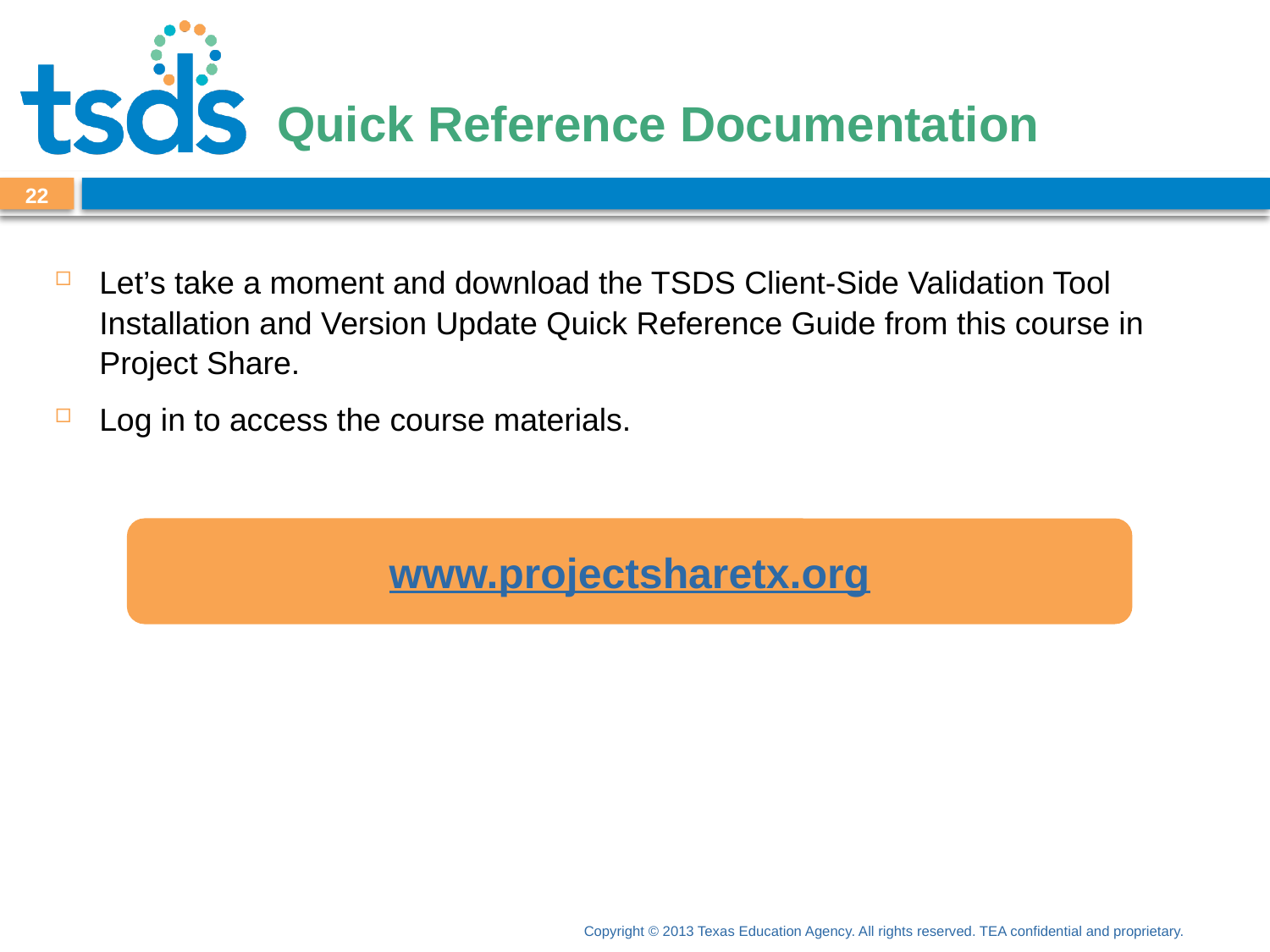

# Quick Reference Documentation
22
Let’s take a moment and download the TSDS Client-Side Validation Tool Installation and Version Update Quick Reference Guide from this course in Project Share.
Log in to access the course materials.

www.projectsharetx.org